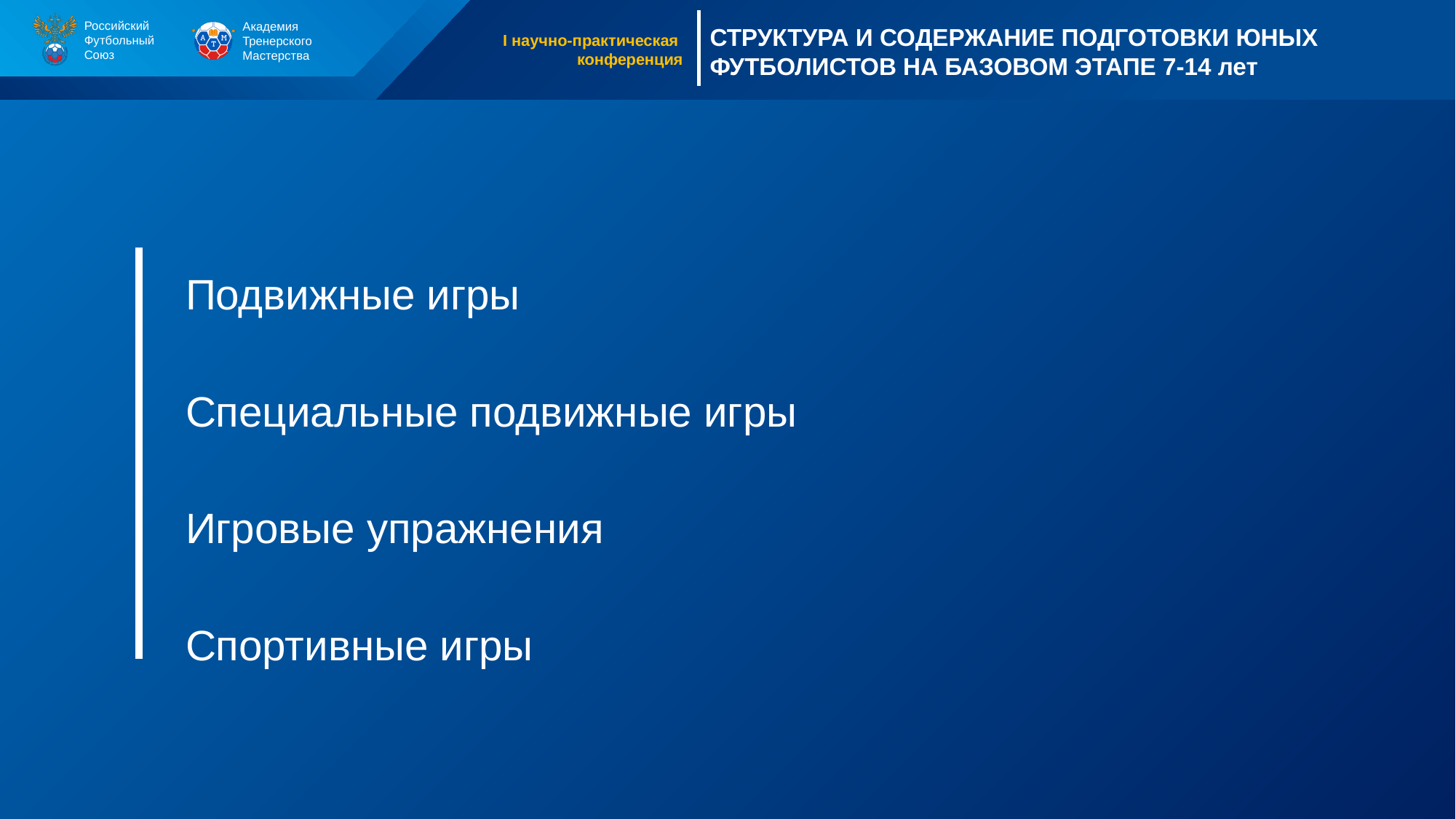

Подвижные игры
Специальные подвижные игры
Игровые упражнения
Спортивные игры